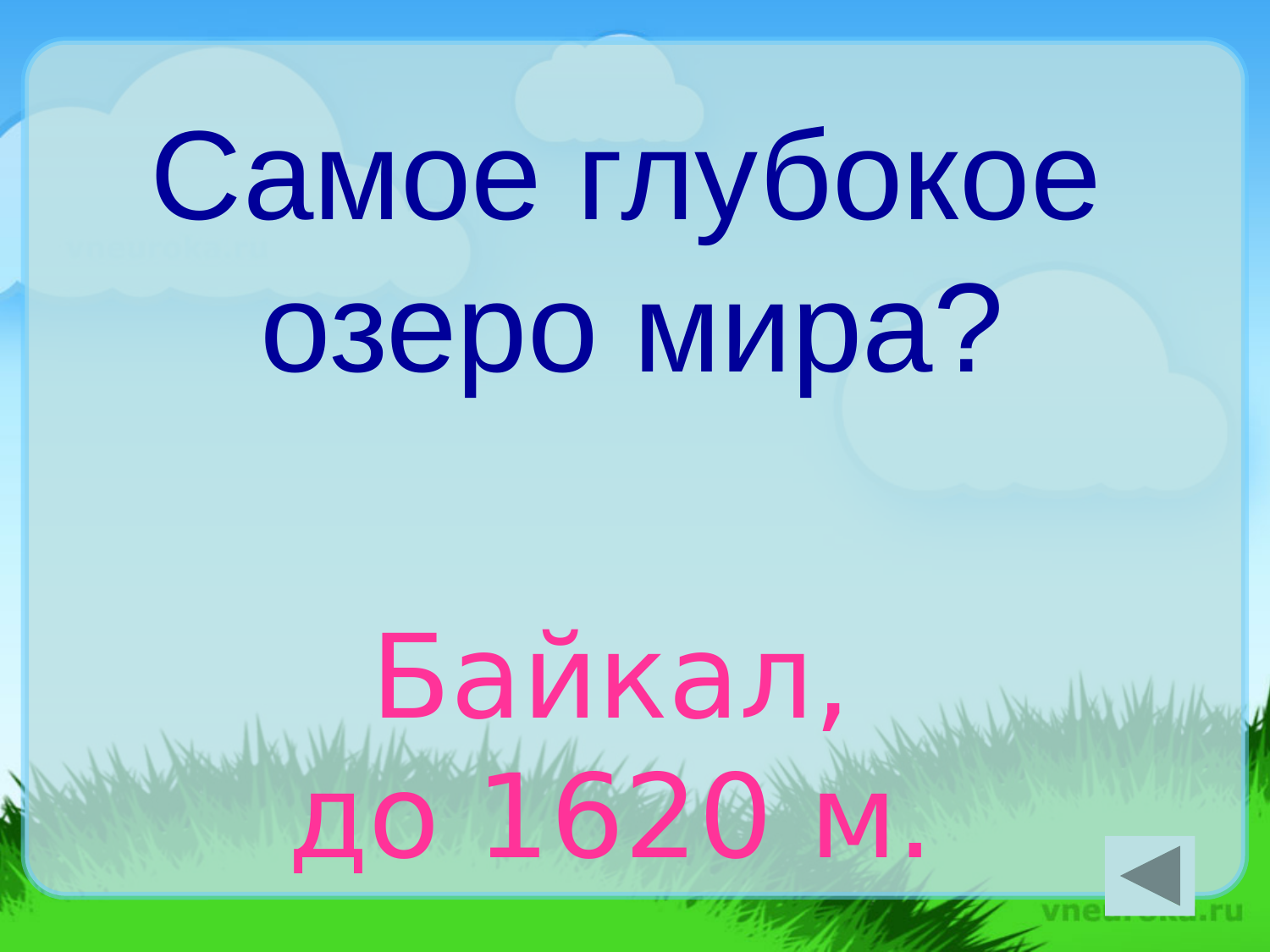

Самое глубокое озеро мира?
Байкал,
до 1620 м.